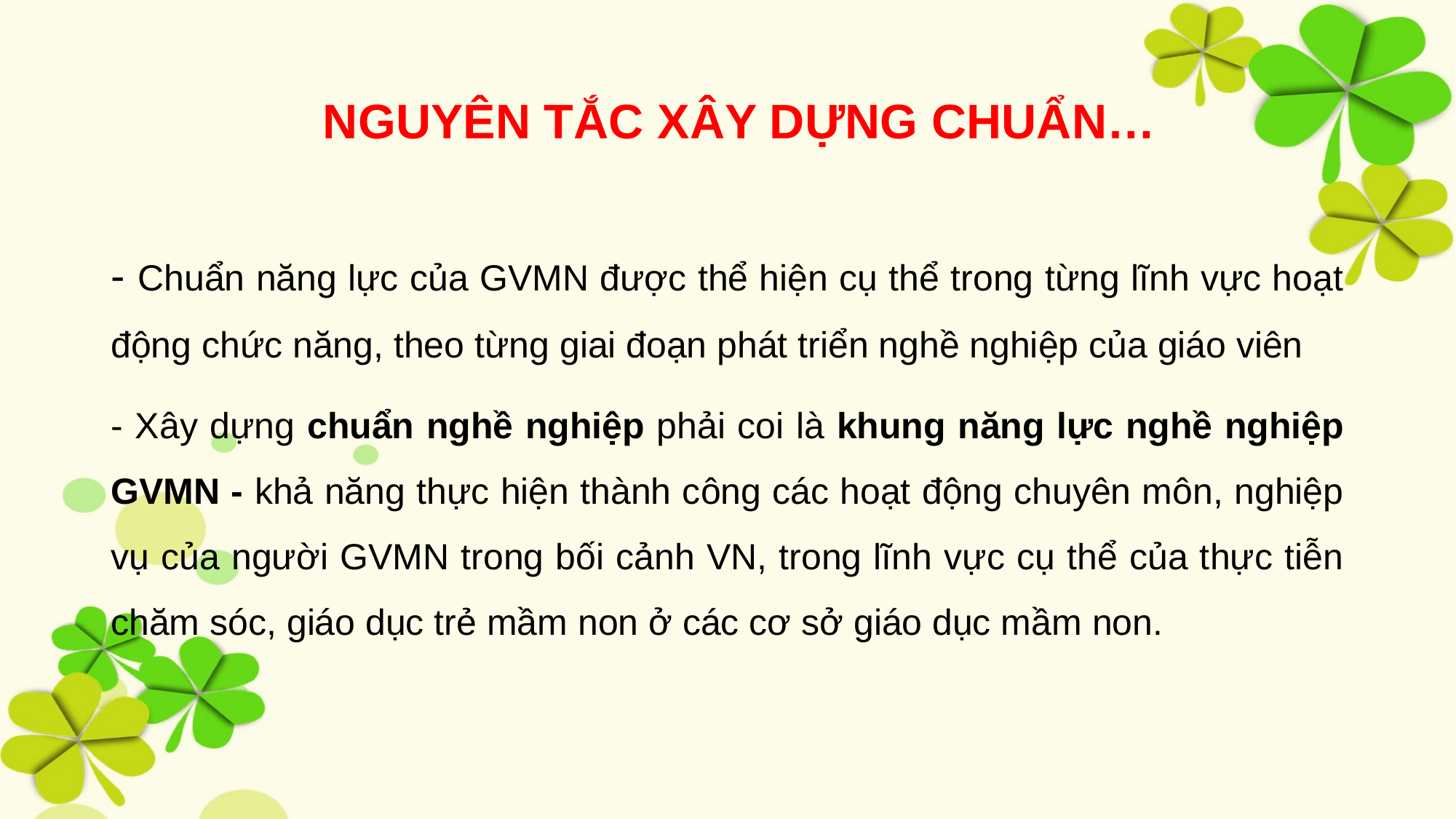

# NGUYÊN TẮC XÂY DỰNG CHUẨN…
- Chuẩn năng lực của GVMN được thể hiện cụ thể trong từng lĩnh vực hoạt động chức năng, theo từng giai đoạn phát triển nghề nghiệp của giáo viên
- Xây dựng chuẩn nghề nghiệp phải coi là khung năng lực nghề nghiệp GVMN - khả năng thực hiện thành công các hoạt động chuyên môn, nghiệp vụ của người GVMN trong bối cảnh VN, trong lĩnh vực cụ thể của thực tiễn chăm sóc, giáo dục trẻ mầm non ở các cơ sở giáo dục mầm non.